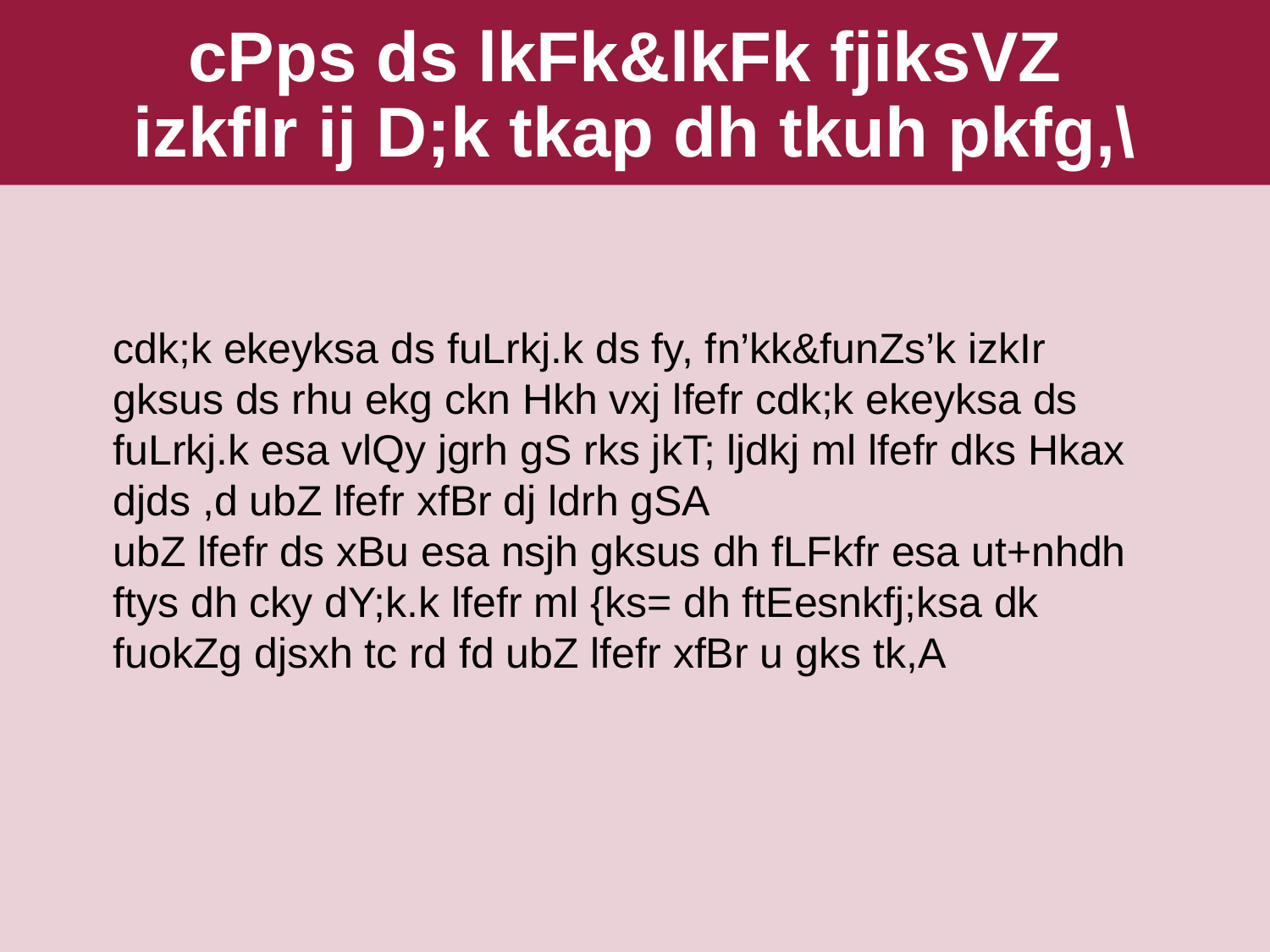

cPps ds lkFk&lkFk fjiksVZ
izkfIr ij D;k tkap dh tkuh pkfg,\
cdk;k ekeyksa ds fuLrkj.k ds fy, fn’kk&funZs’k izkIr gksus ds rhu ekg ckn Hkh vxj lfefr cdk;k ekeyksa ds fuLrkj.k esa vlQy jgrh gS rks jkT; ljdkj ml lfefr dks Hkax djds ,d ubZ lfefr xfBr dj ldrh gSA
ubZ lfefr ds xBu esa nsjh gksus dh fLFkfr esa ut+nhdh ftys dh cky dY;k.k lfefr ml {ks= dh ftEesnkfj;ksa dk fuokZg djsxh tc rd fd ubZ lfefr xfBr u gks tk,A